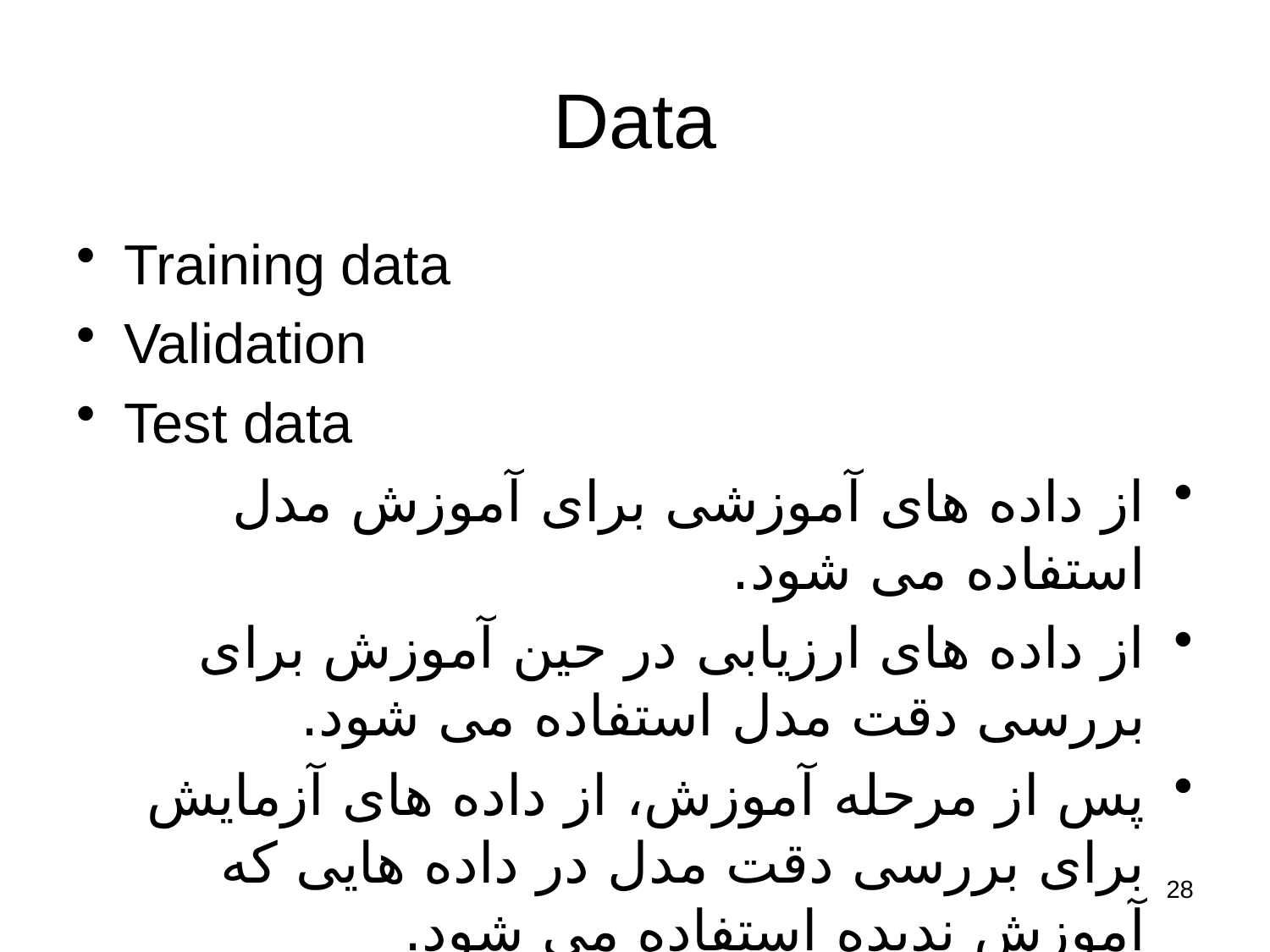

# Data
Training data
Validation
Test data
از داده های آموزشی برای آموزش مدل استفاده می شود.
از داده های ارزيابی در حين آموزش برای بررسی دقت مدل استفاده می شود.
پس از مرحله آموزش، از داده های آزمايش برای بررسی دقت مدل در داده هايی که آموزش نديده استفاده می شود.
28